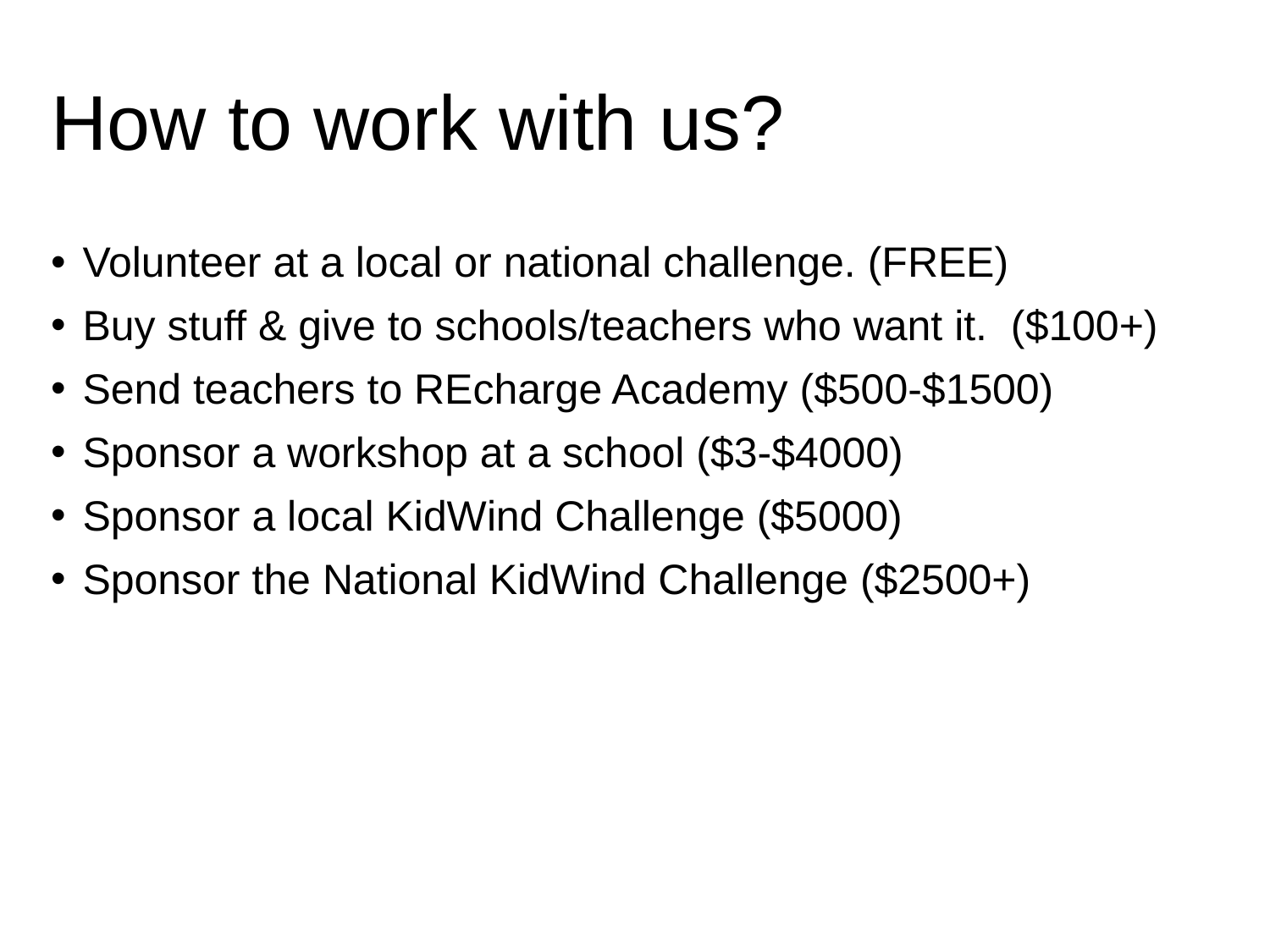

# How to work with us?
Volunteer at a local or national challenge. (FREE)
Buy stuff & give to schools/teachers who want it.  ($100+)
Send teachers to REcharge Academy ($500-$1500)
Sponsor a workshop at a school ($3-$4000)
Sponsor a local KidWind Challenge ($5000)
Sponsor the National KidWind Challenge ($2500+)